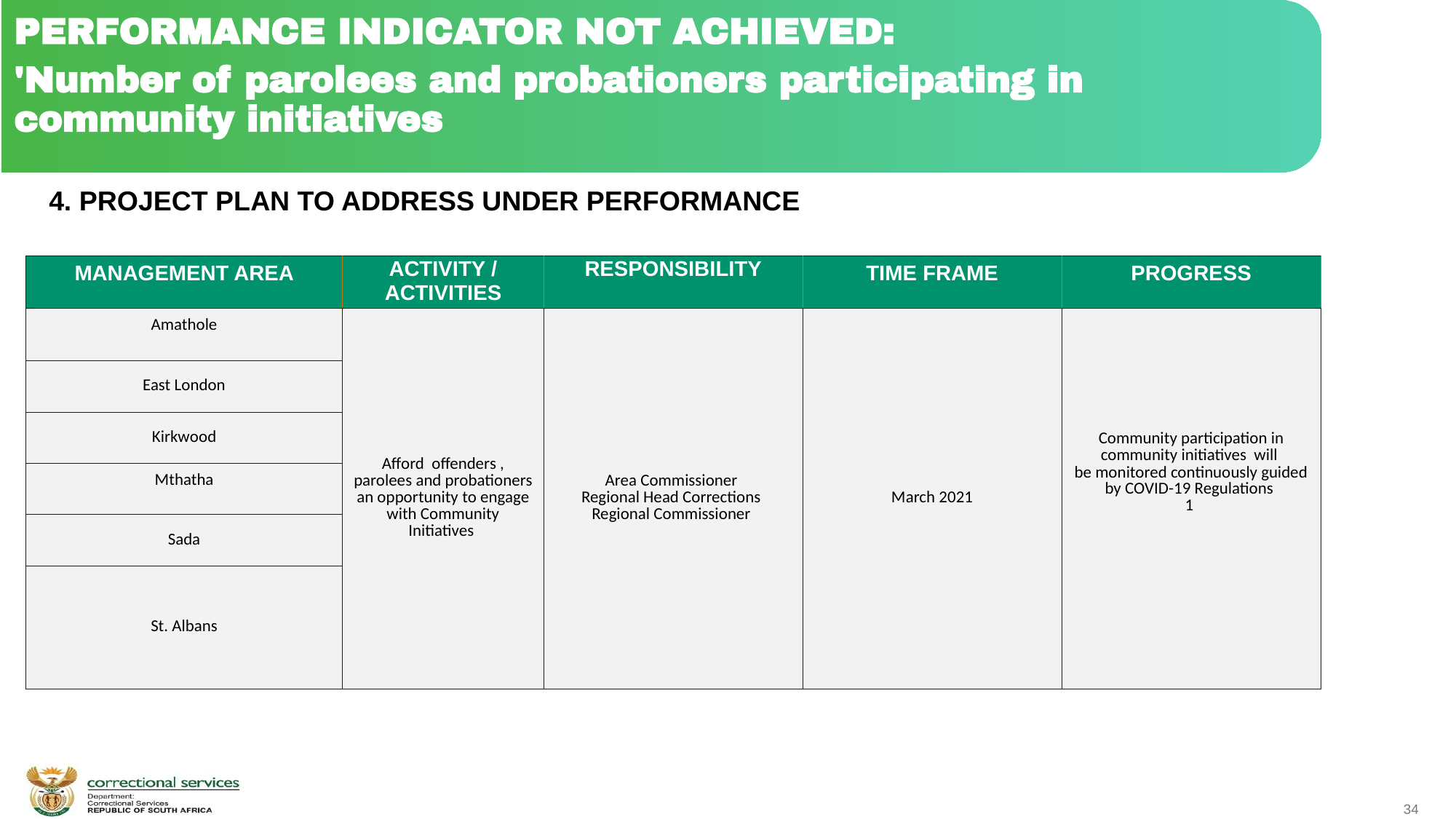

PERFORMANCE INDICATOR NOT ACHIEVED:
'Number of parolees and probationers participating in community initiatives

     4. PROJECT PLAN TO ADDRESS UNDER PERFORMANCE
| MANAGEMENT AREA | ACTIVITY / ACTIVITIES | RESPONSIBILITY | TIME FRAME | PROGRESS |
| --- | --- | --- | --- | --- |
| Amathole | Afford offenders , parolees and probationers an opportunity to engage with Community Initiatives | Area Commissioner Regional Head Corrections Regional Commissioner | March 2021 | Community participation in community initiatives will be monitored continuously guided by COVID-19 Regulations 1 |
| East London |  |  |  |  |
| Kirkwood |  |  |  |  |
| Mthatha |  |  |  |  |
| Sada |  |  |  |  |
| St. Albans |  |  |  |  |